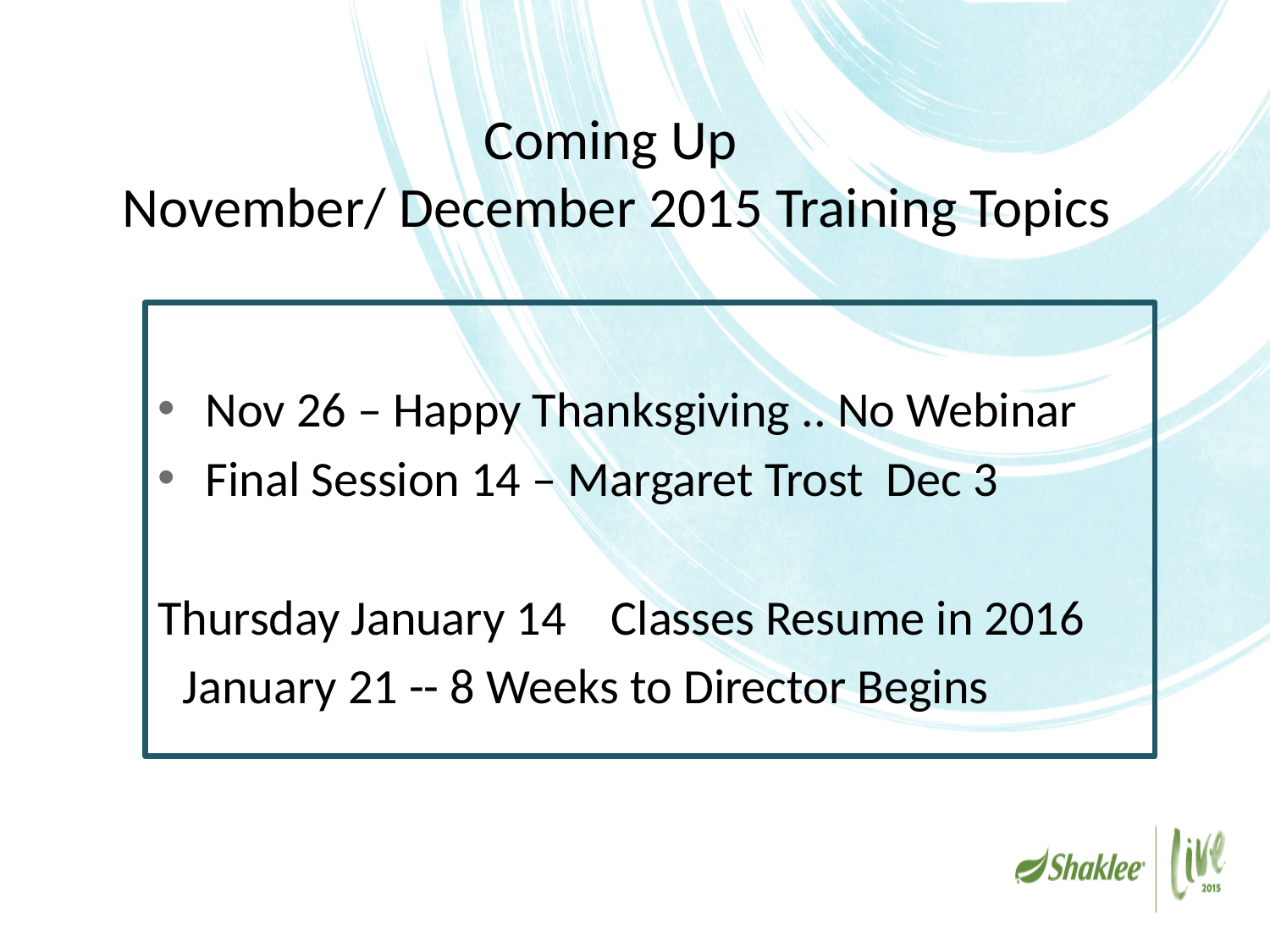

# Coming Up November/ December 2015 Training Topics

Nov 26 – Happy Thanksgiving .. No Webinar
Final Session 14 – Margaret Trost  Dec 3

Thursday January 14    Classes Resume in 2016
January 21 -- 8 Weeks to Director Begins